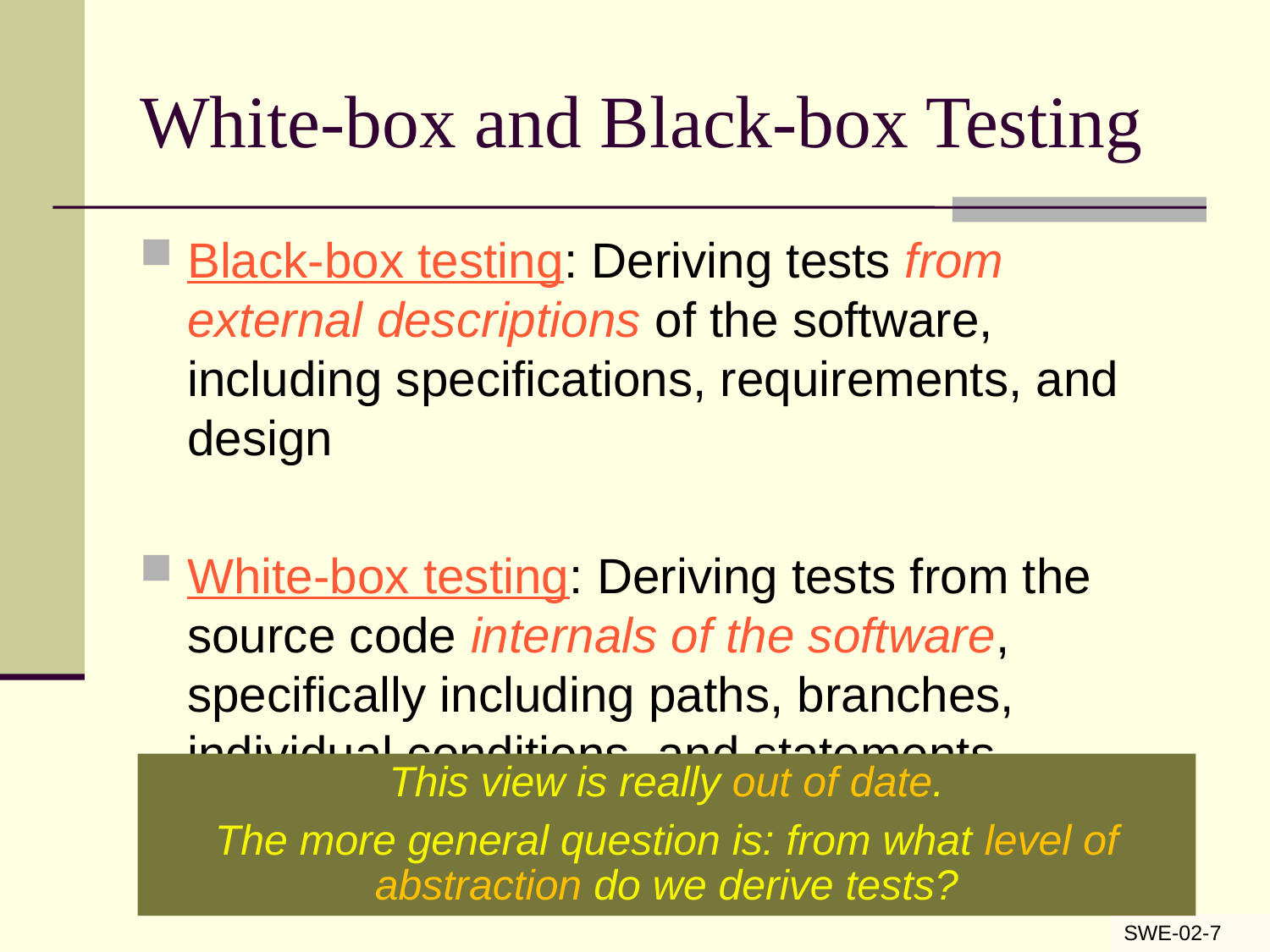

# White-box and Black-box Testing
Black-box testing: Deriving tests from external descriptions of the software, including specifications, requirements, and design

White-box testing: Deriving tests from the source code internals of the software, specifically including paths, branches, individual conditions, and statements
This view is really out of date.
The more general question is: from what level of abstraction do we derive tests?